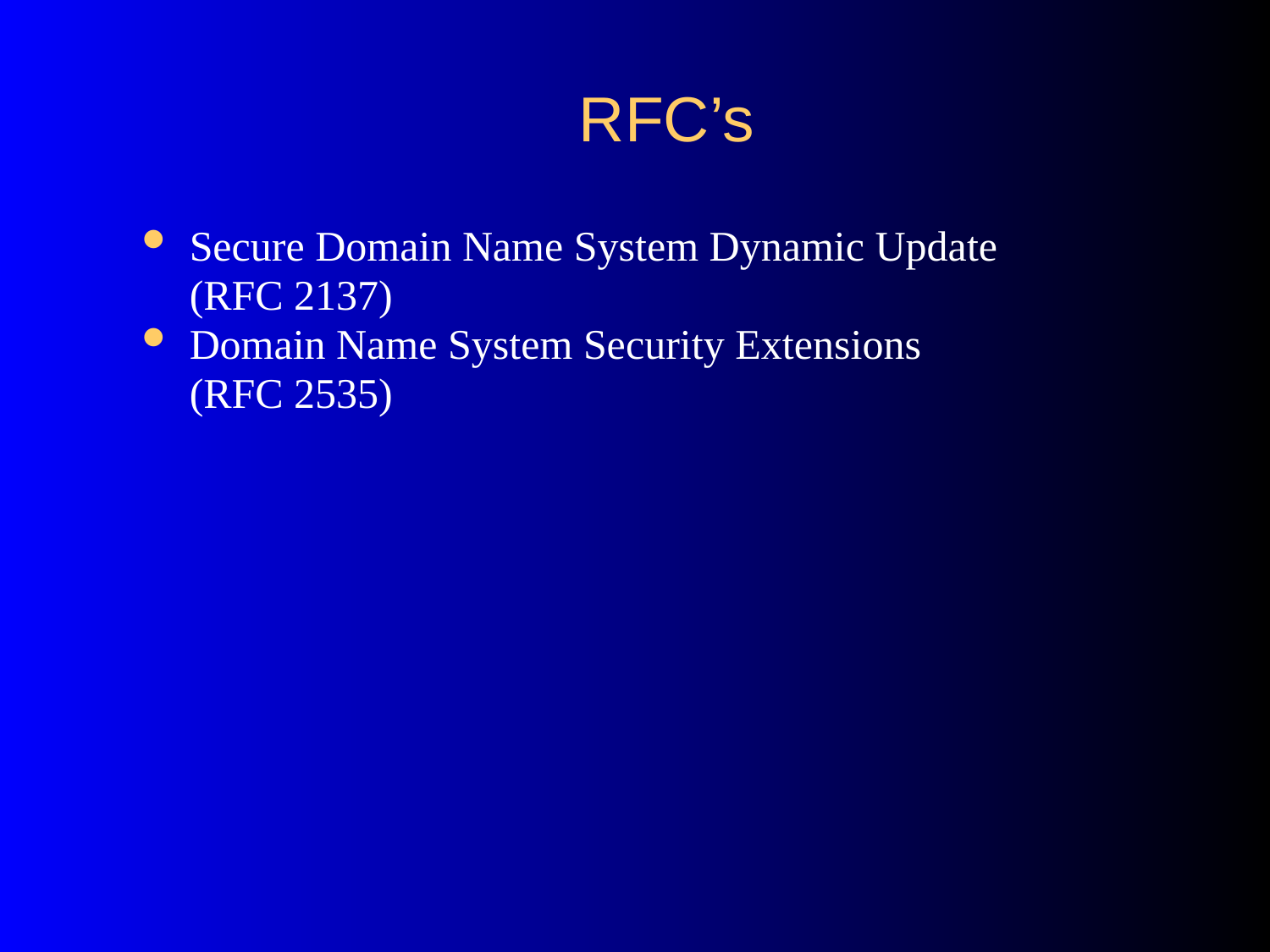

# RFC’s
Secure Domain Name System Dynamic Update
	(RFC 2137)
Domain Name System Security Extensions
	(RFC 2535)